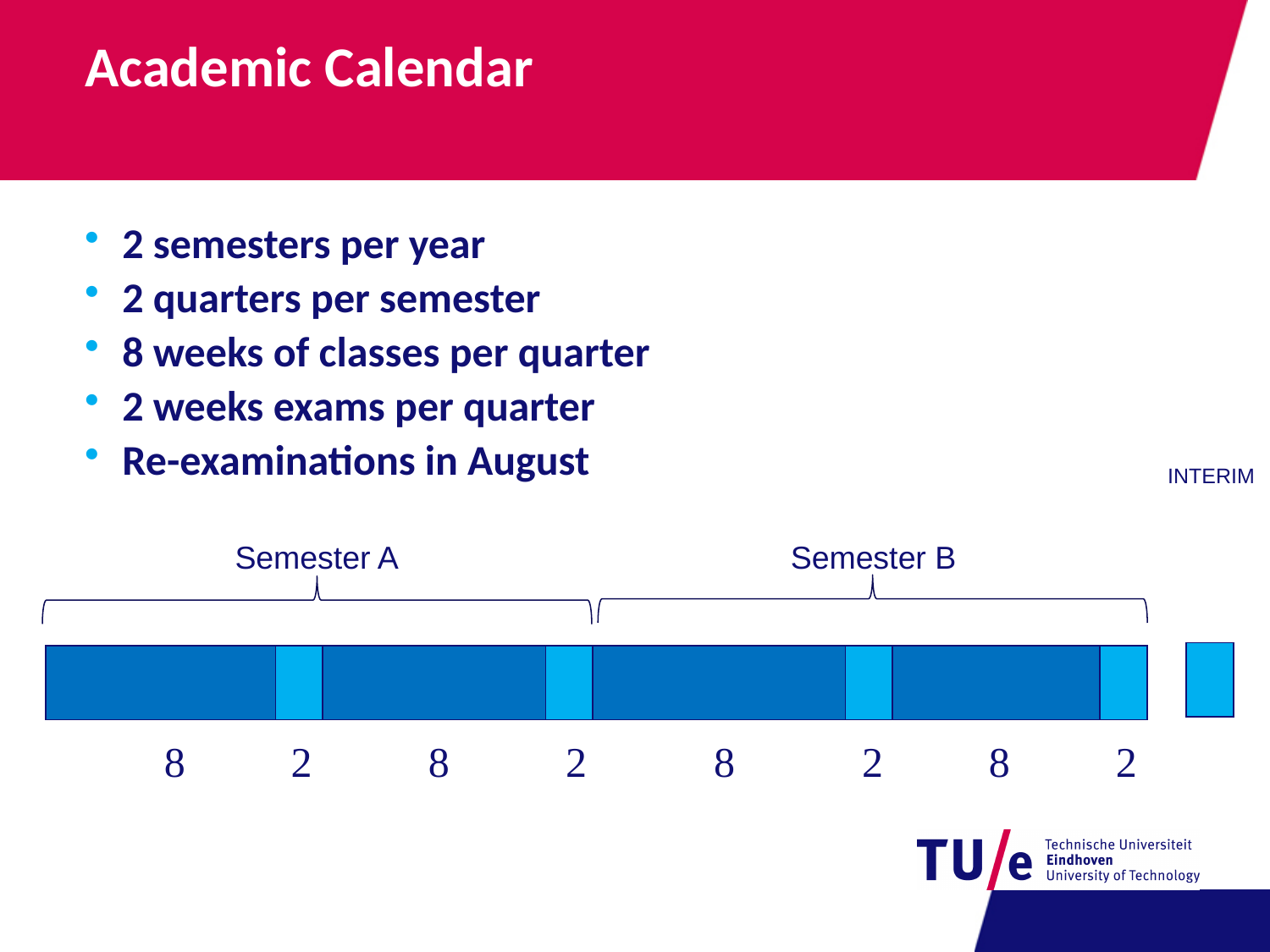

# Academic Calendar
2 semesters per year
2 quarters per semester
8 weeks of classes per quarter
2 weeks exams per quarter
Re-examinations in August

INTERIM
Semester A
Semester B

          8          2           8           2            8            2          8          2